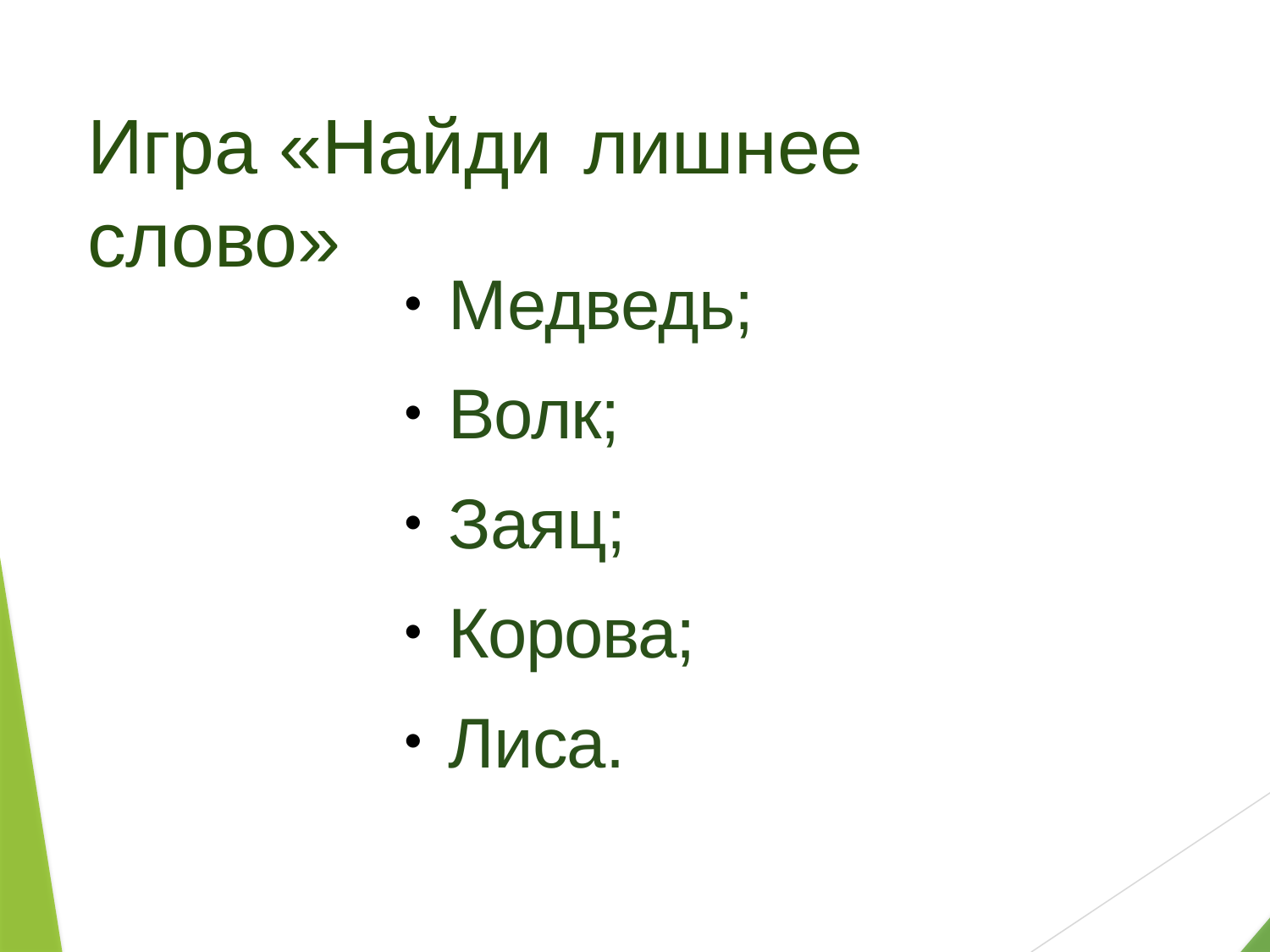

# Игра «Найди	лишнее слово»
Медведь;
Волк;
Заяц;
Корова;
Лиса.